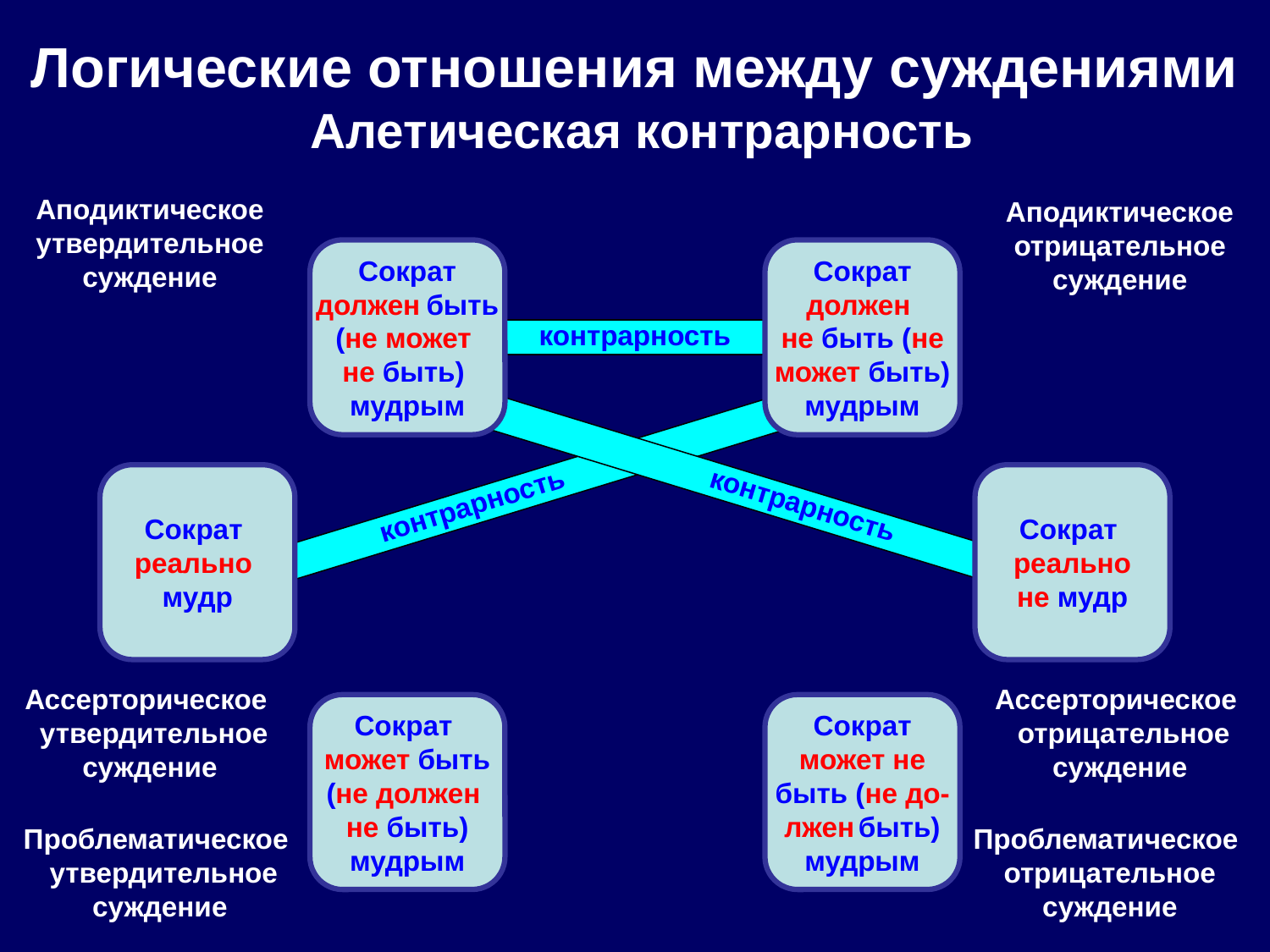

# Логические отношения между суждениями Алетическая контрарность
Аподиктическое
утвердительное
суждение
Аподиктическое
отрицательное суждение
Сократ
должен быть
(не может
не быть)
мудрым
Сократ
должен
не быть (не
может быть)
мудрым
контрарность
Сократ
реально
мудр
Сократ
 реально
не мудр
контрарность
    контрарность
Ассерторическое
 утвердительное суждение
Ассерторическое
 отрицательное суждение
Сократ
может быть (не должен
не быть) мудрым
Сократ
может не
быть (не до-лжен быть)
мудрым
Проблематическое
 утвердительное суждение
Проблематическое
отрицательное суждение